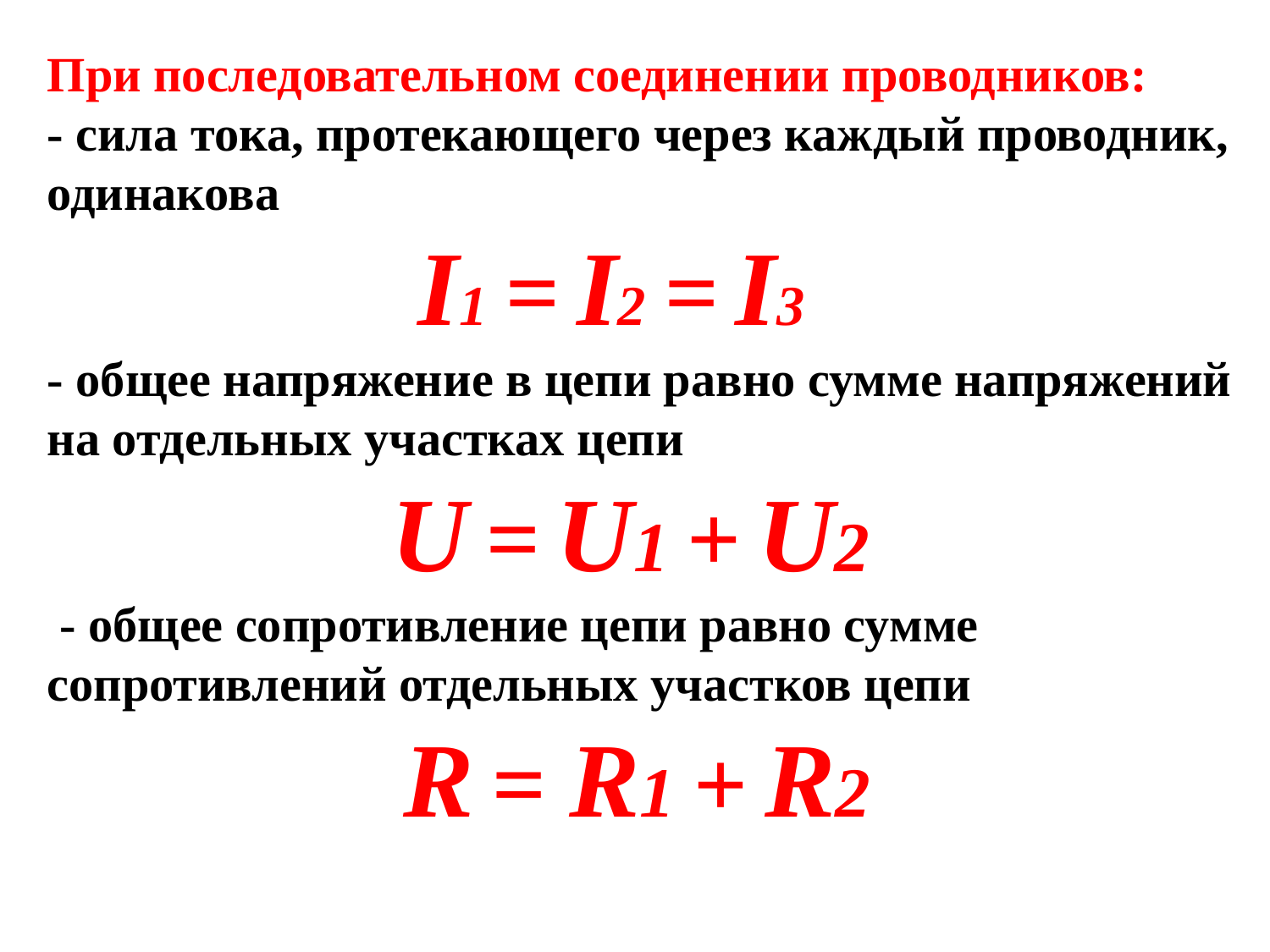

При последовательном соединении проводников:
- сила тока, протекающего через каждый проводник, одинакова
              I1 = I2 = I3
- общее напряжение в цепи равно сумме напряжений на отдельных участках цепи
             U = U1 + U2
 - общее сопротивление цепи равно сумме сопротивлений отдельных участков цепи
                             R = R1 + R2